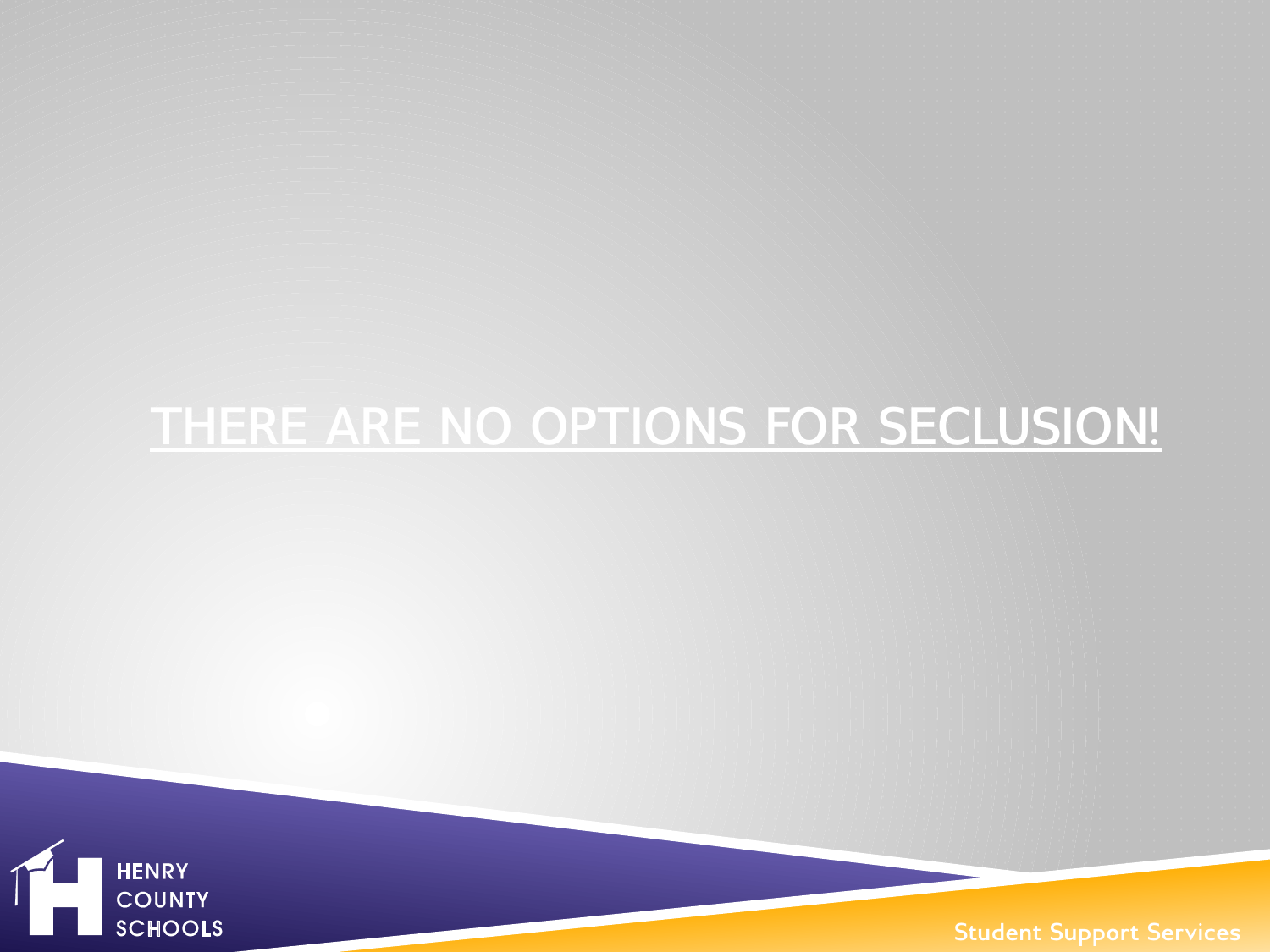

# THERE ARE NO OPTIONS for SECLUSION!